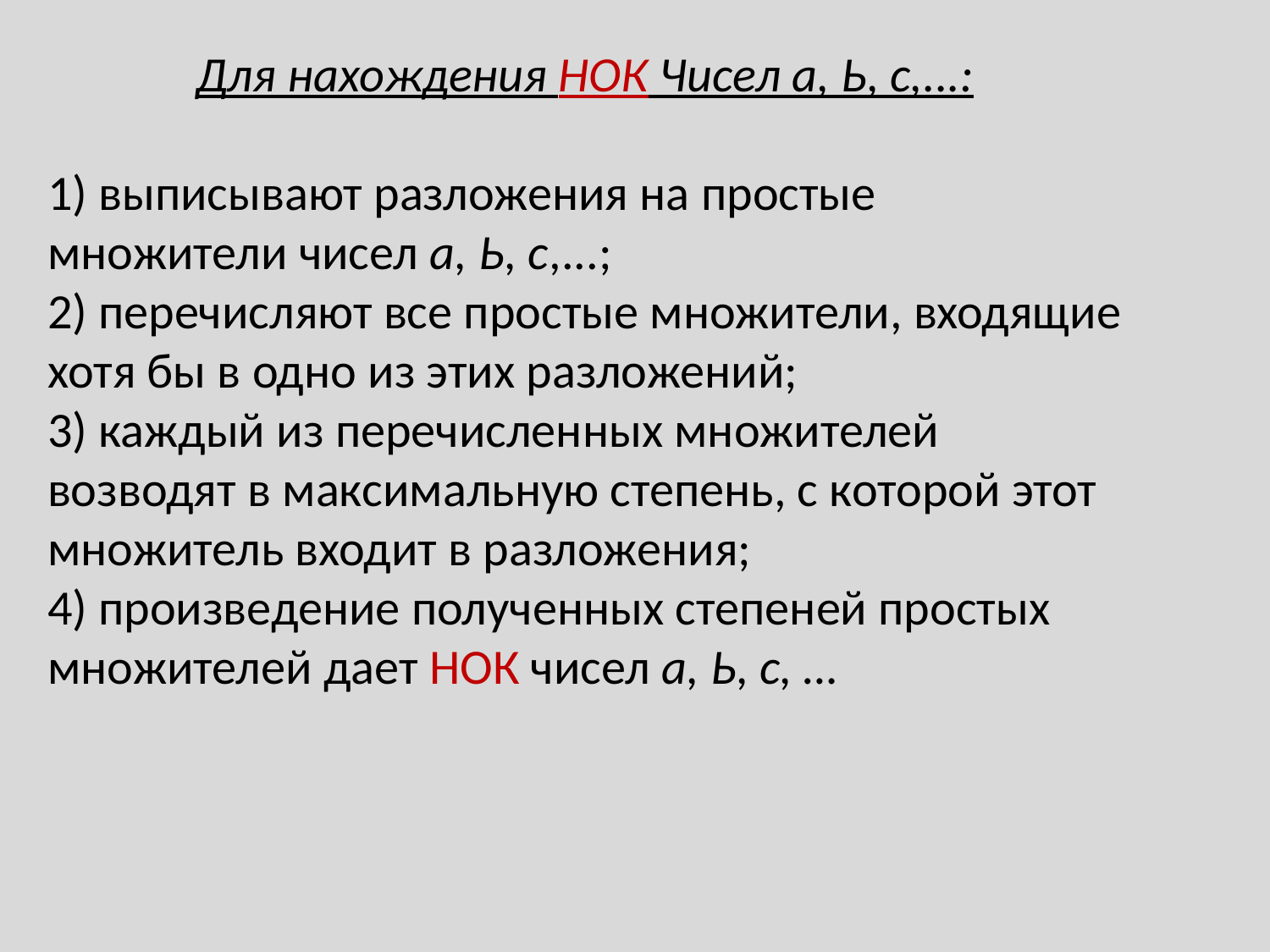

Для нахождения НОК Чисел а, Ь, с,...:

1) выписывают разложения на простые множители чисел а, Ь, с,...;
2) перечисляют все простые множители, входящие хотя бы в одно из этих разложений;
3) каждый из перечисленных множителей возводят в максимальную степень, с которой этот множитель входит в разложения;
4) произведение полученных степеней простых множителей дает НОК чисел а, Ь, с, …